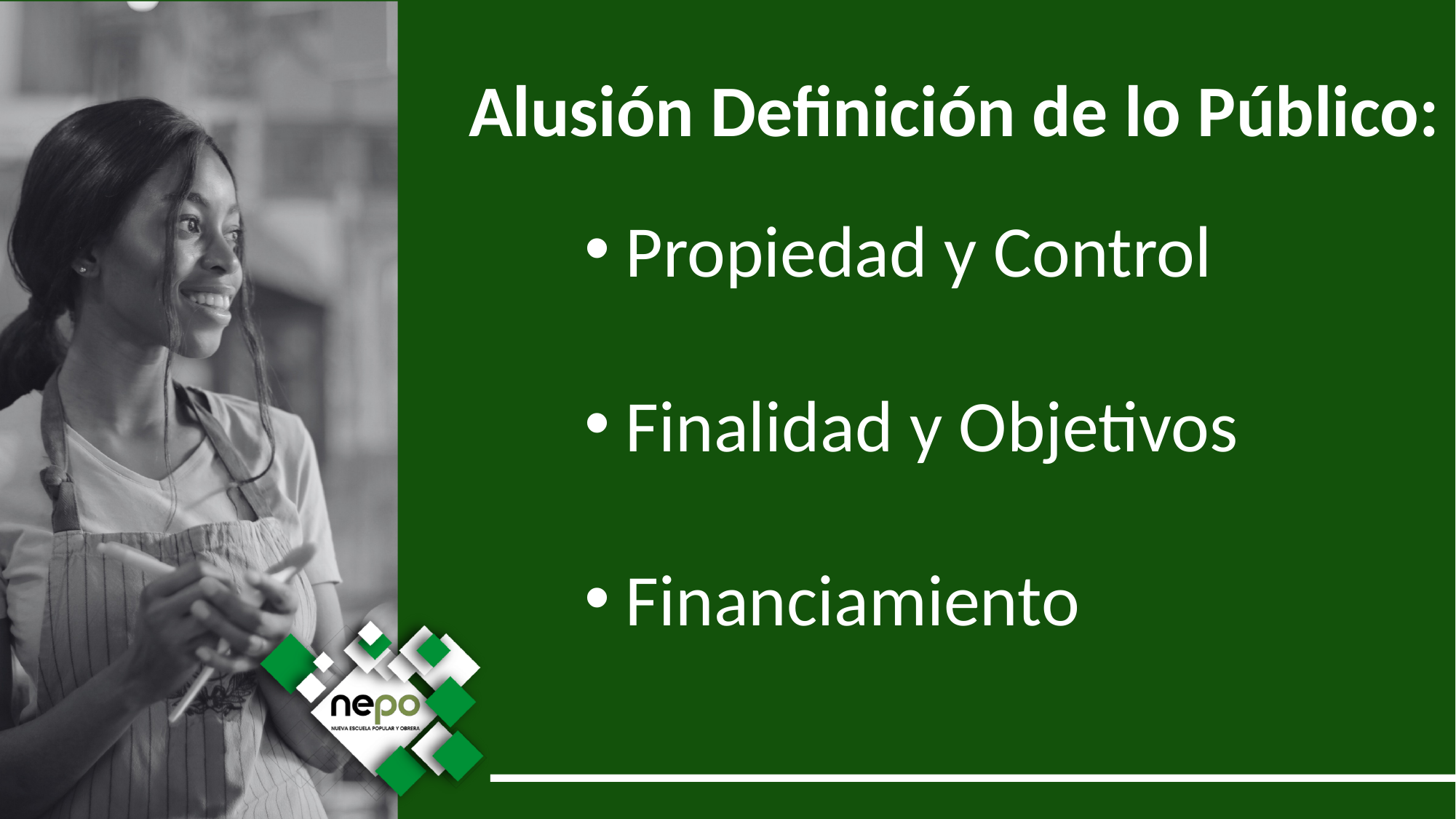

Alusión Definición de lo Público:
Propiedad y Control

Finalidad y Objetivos

Financiamiento